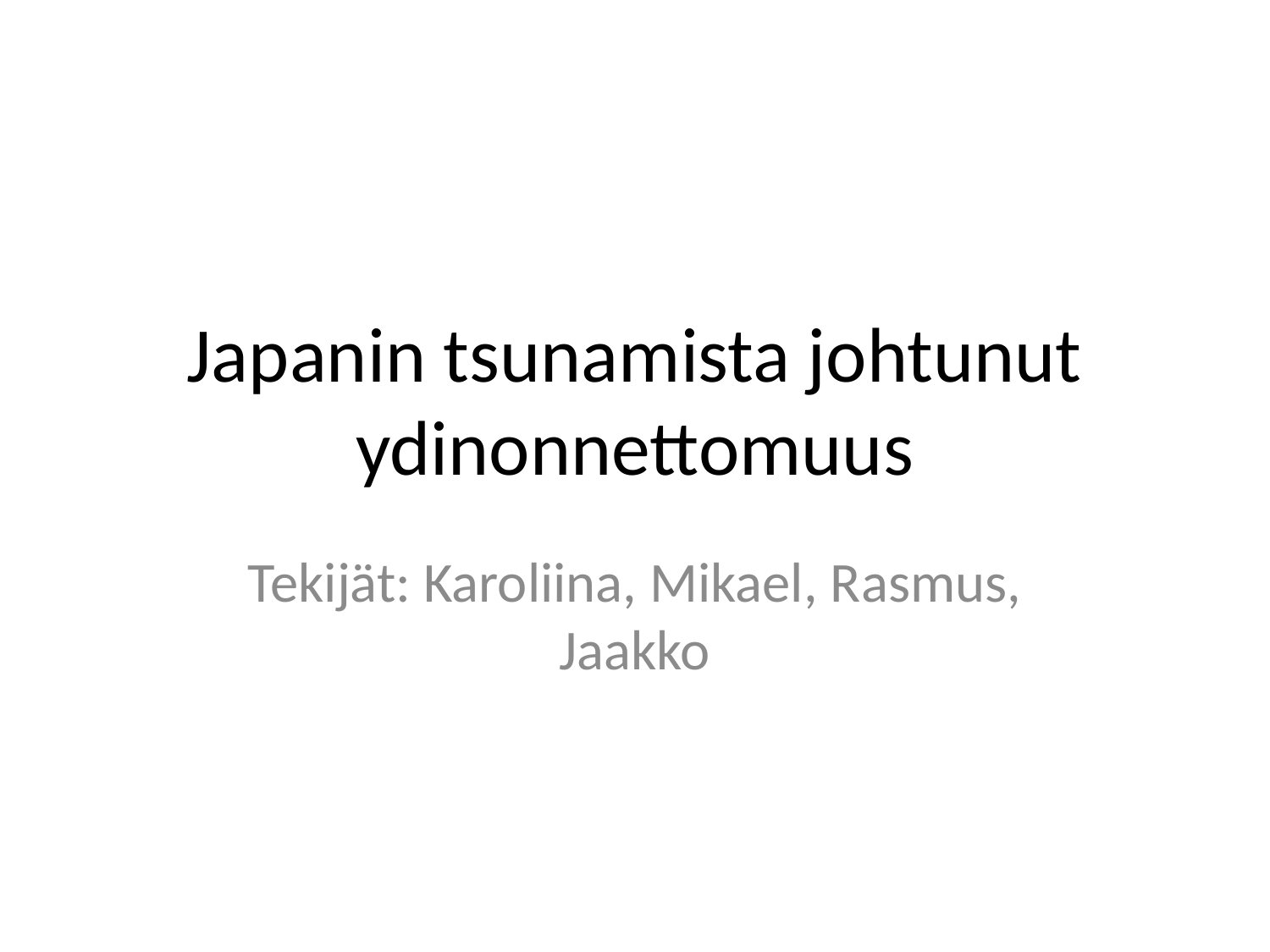

# Japanin tsunamista johtunut ydinonnettomuus
Tekijät: Karoliina, Mikael, Rasmus, Jaakko